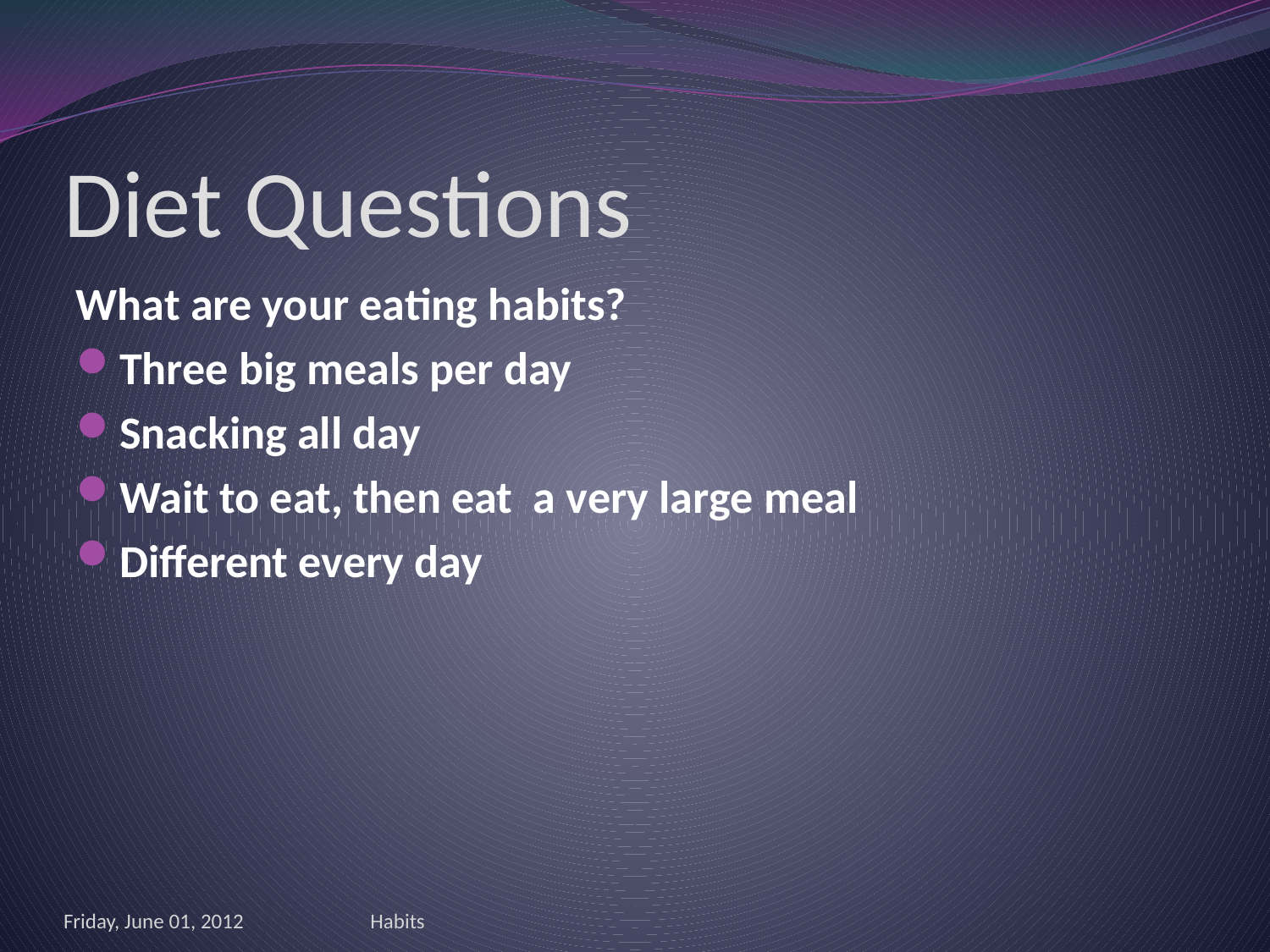

# Diet Questions
What are your eating habits?
Three big meals per day
Snacking all day
Wait to eat, then eat  a very large meal
Different every day
Friday, June 01, 2012
Habits